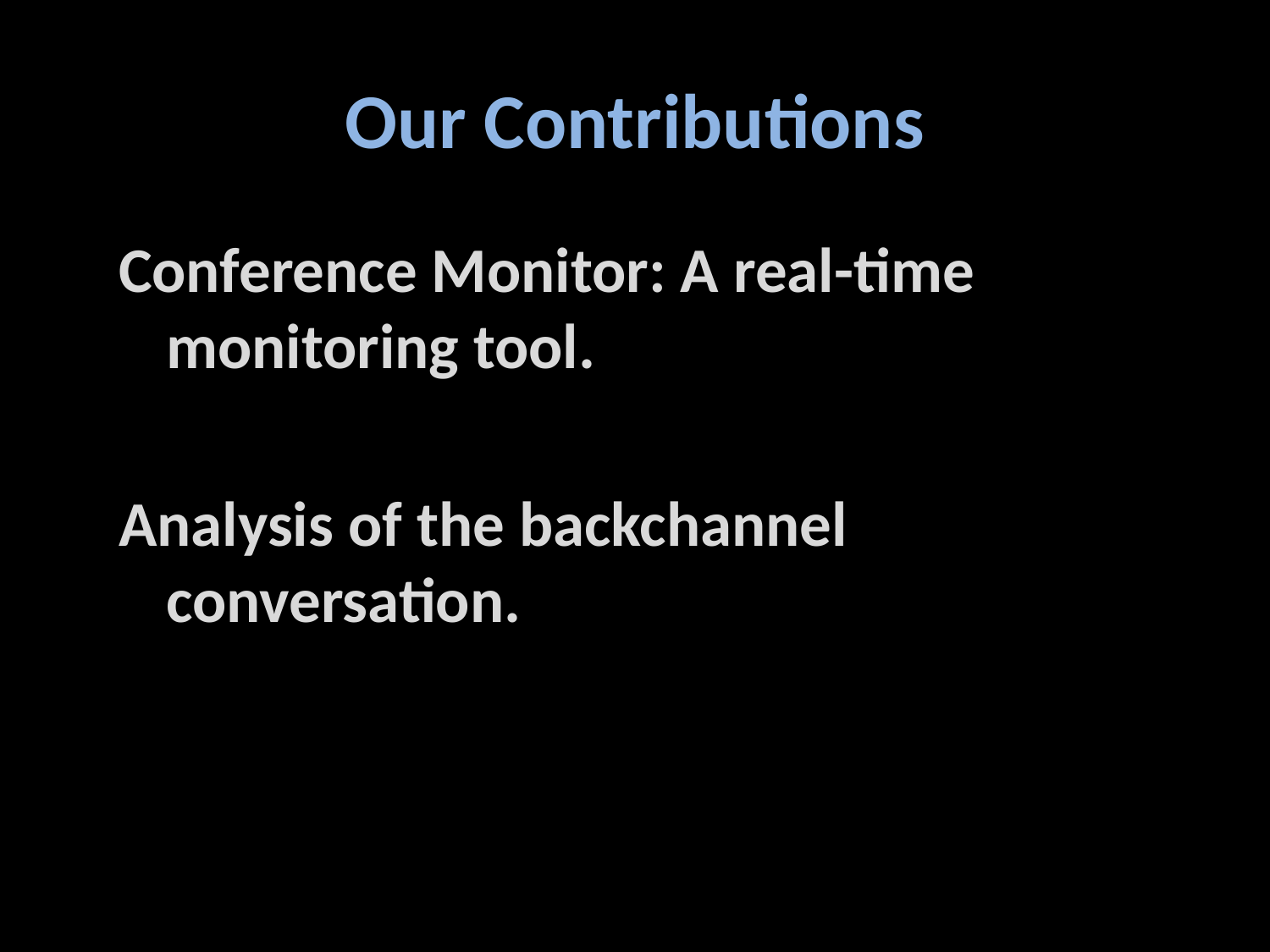

# Our Contributions
Conference Monitor: A real-time monitoring tool.

Analysis of the backchannel conversation.